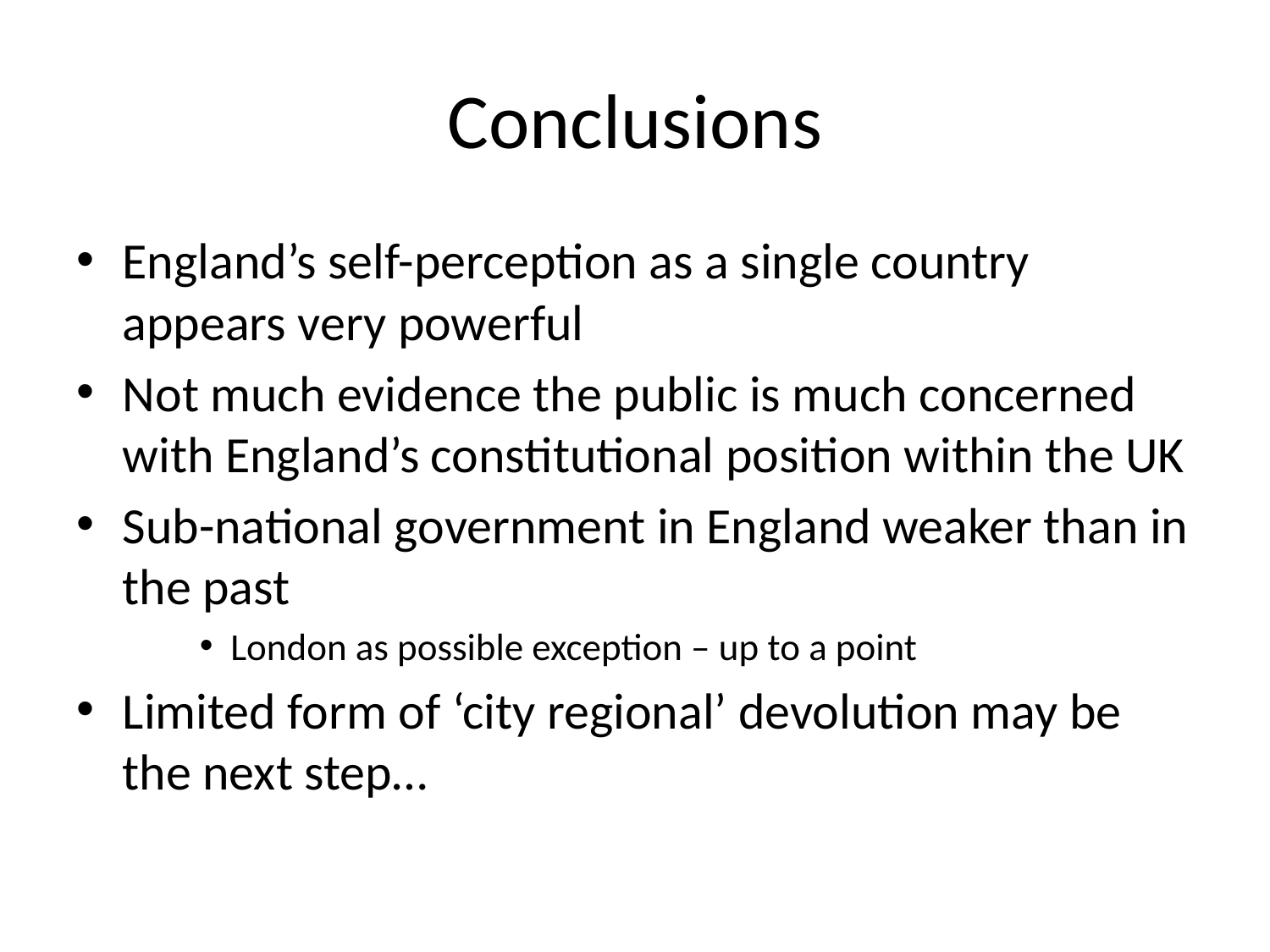

# Conclusions
England’s self-perception as a single country appears very powerful
Not much evidence the public is much concerned with England’s constitutional position within the UK
Sub-national government in England weaker than in the past
London as possible exception – up to a point
Limited form of ‘city regional’ devolution may be the next step…